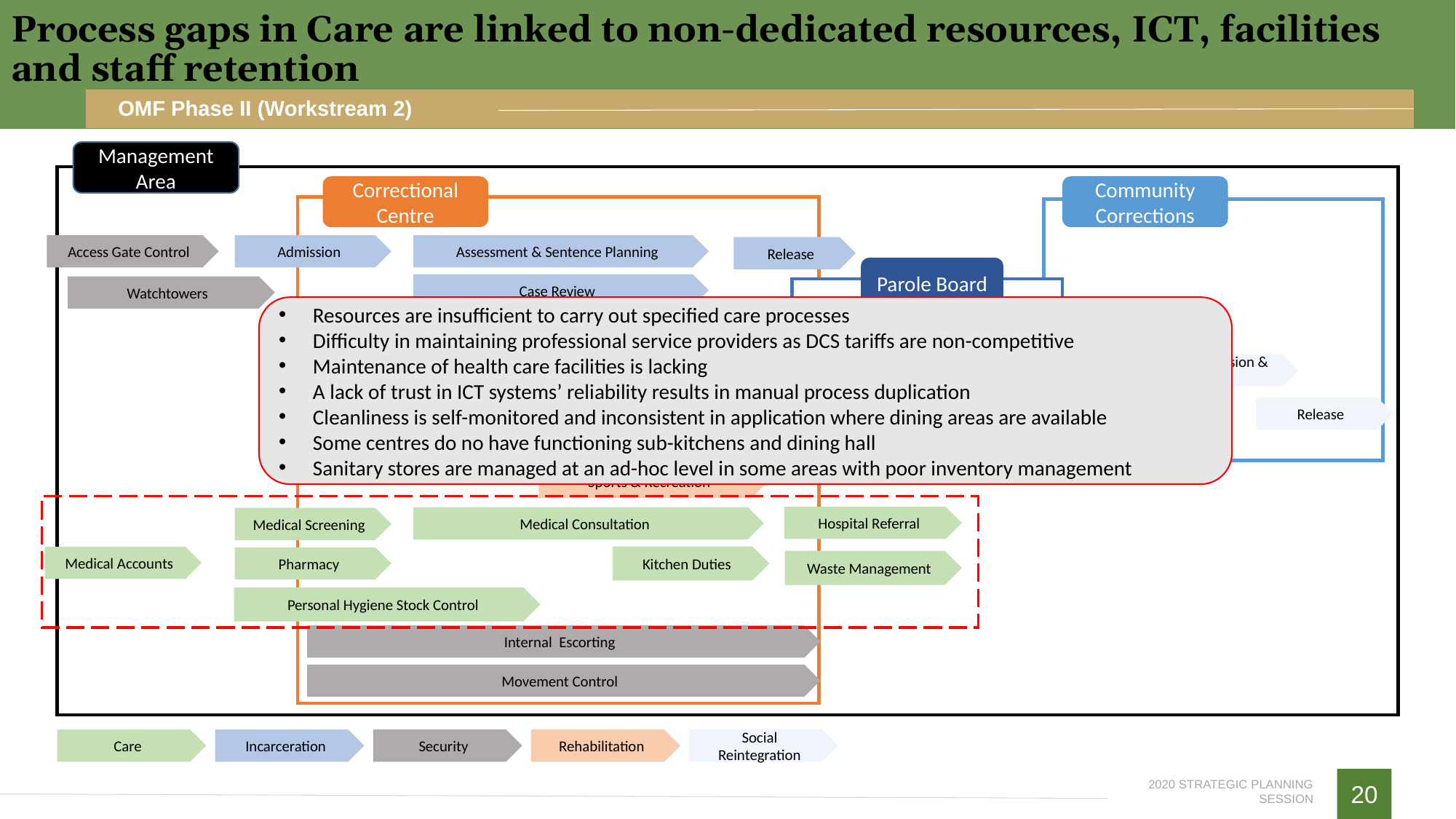

Process gaps in Care are linked to non-dedicated resources, ICT, facilities and staff retention
OMF Phase II (Workstream 2)
Management Area

Correctional Centre
Community Corrections

Access Gate Control
Assessment & Sentence Planning
Admission
Release
Parole Board
Case Review
Watchtowers

Assessment
Admission
CMC Treatment & CMC Profiling
Formal Education
Correctional Programmes
Monitoring, Supervision & Treatment
Psychological Services
Labour
Skills Development
Release
Spiritual Care
Social Work
External Escorting
Sports & Recreation
Hospital Referral
Medical Consultation
Medical Screening
Kitchen Duties
Medical Accounts
Pharmacy
Waste Management
Personal Hygiene Stock Control
Internal  Escorting
Movement Control
Resources are insufficient to carry out specified care processes
Difficulty in maintaining professional service providers as DCS tariffs are non-competitive
Maintenance of health care facilities is lacking
A lack of trust in ICT systems’ reliability results in manual process duplication
Resources are insufficient to carry out specified care processes
Difficulty in maintaining professional service providers as DCS tariffs are non-competitive
Maintenance of health care facilities is lacking
A lack of trust in ICT systems’ reliability results in manual process duplication
Cleanliness is self-monitored and inconsistent in application where dining areas are available
Some centres do no have functioning sub-kitchens and dining hall
Sanitary stores are managed at an ad-hoc level in some areas with poor inventory management
Perimeter Fence

Care
Incarceration
Security
Rehabilitation
Social Reintegration